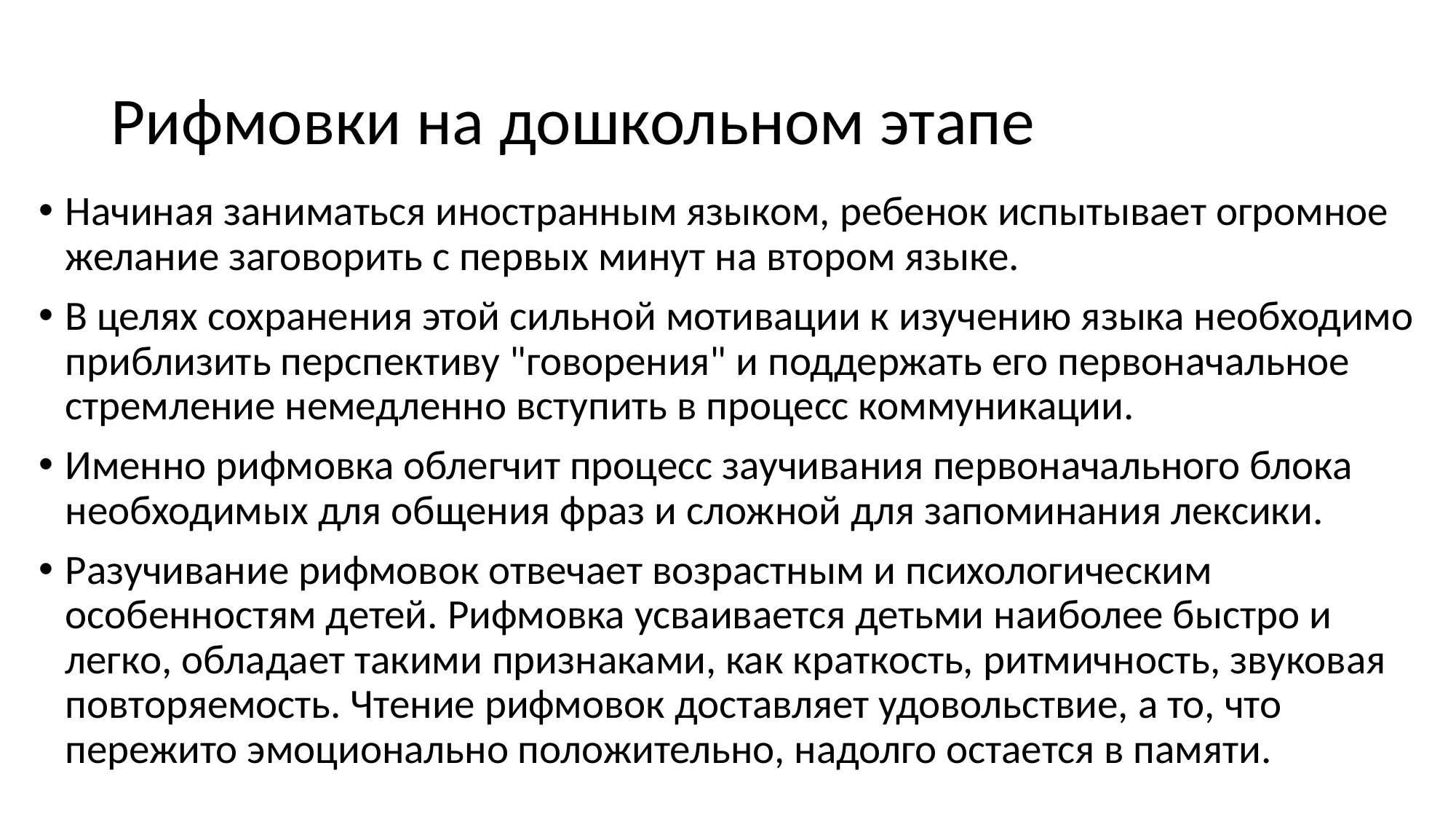

# Рифмовки на дошкольном этапе
Начиная заниматься иностранным языком, ребенок испытывает огромное желание заговорить с первых минут на втором языке.
В целях сохранения этой сильной мотивации к изучению языка необходимо приблизить перспективу "говорения" и поддержать его первоначальное стремление немедленно вступить в процесс коммуникации.
Именно рифмовка облегчит процесс заучивания первоначального блока необходимых для общения фраз и сложной для запоминания лексики.
Разучивание рифмовок отвечает возрастным и психологическим особенностям детей. Рифмовка усваивается детьми наиболее быстро и легко, обладает такими признаками, как краткость, ритмичность, звуковая повторяемость. Чтение рифмовок доставляет удовольствие, а то, что пережито эмоционально положительно, надолго остается в памяти.